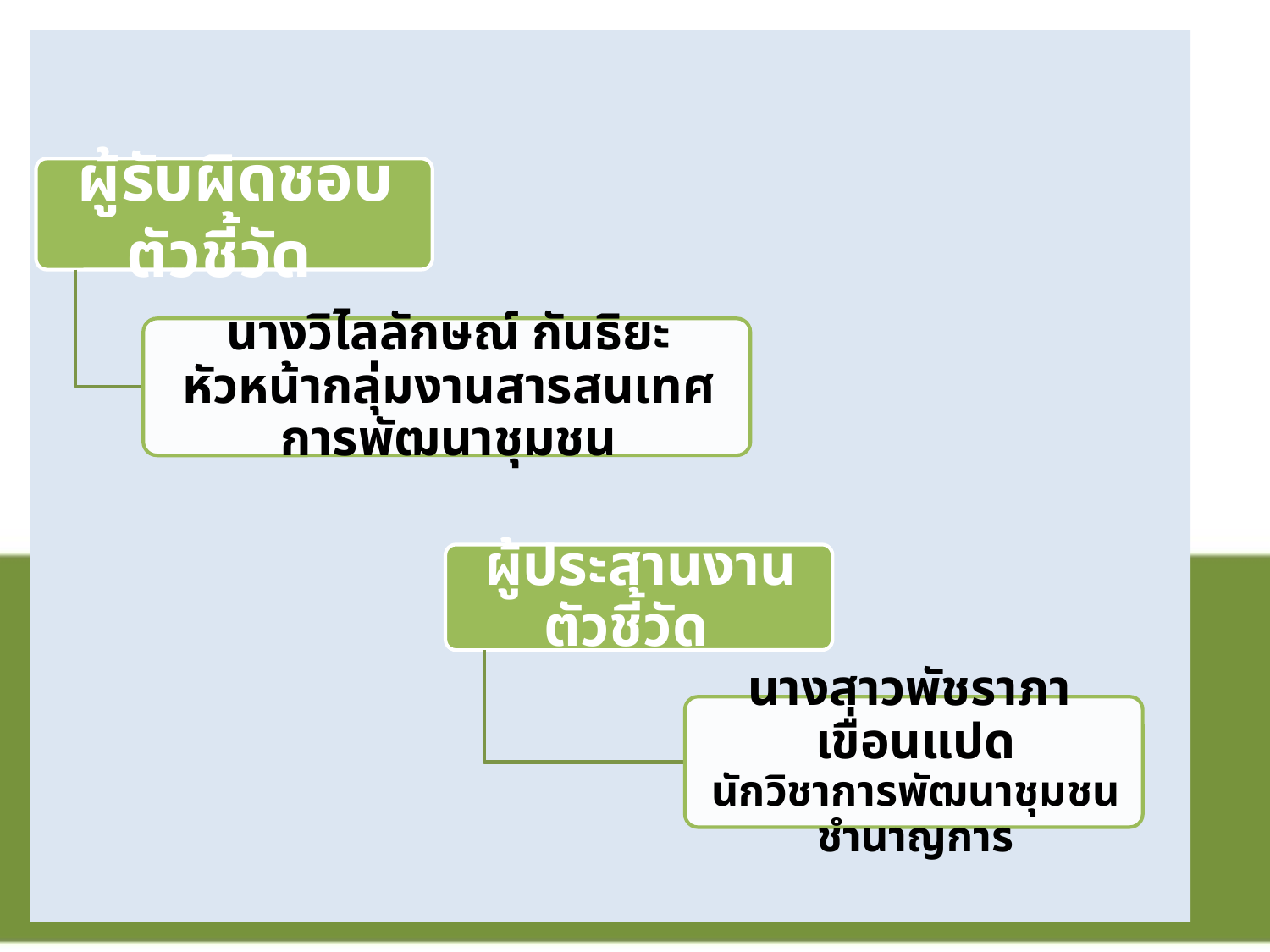

ผู้รับผิดชอบตัวชี้วัด
นางวิไลลักษณ์ กันธิยะ
หัวหน้ากลุ่มงานสารสนเทศการพัฒนาชุมชน
ผู้ประสานงานตัวชี้วัด
นางสาวพัชราภา  เขื่อนแปด
นักวิชาการพัฒนาชุมชนชำนาญการ